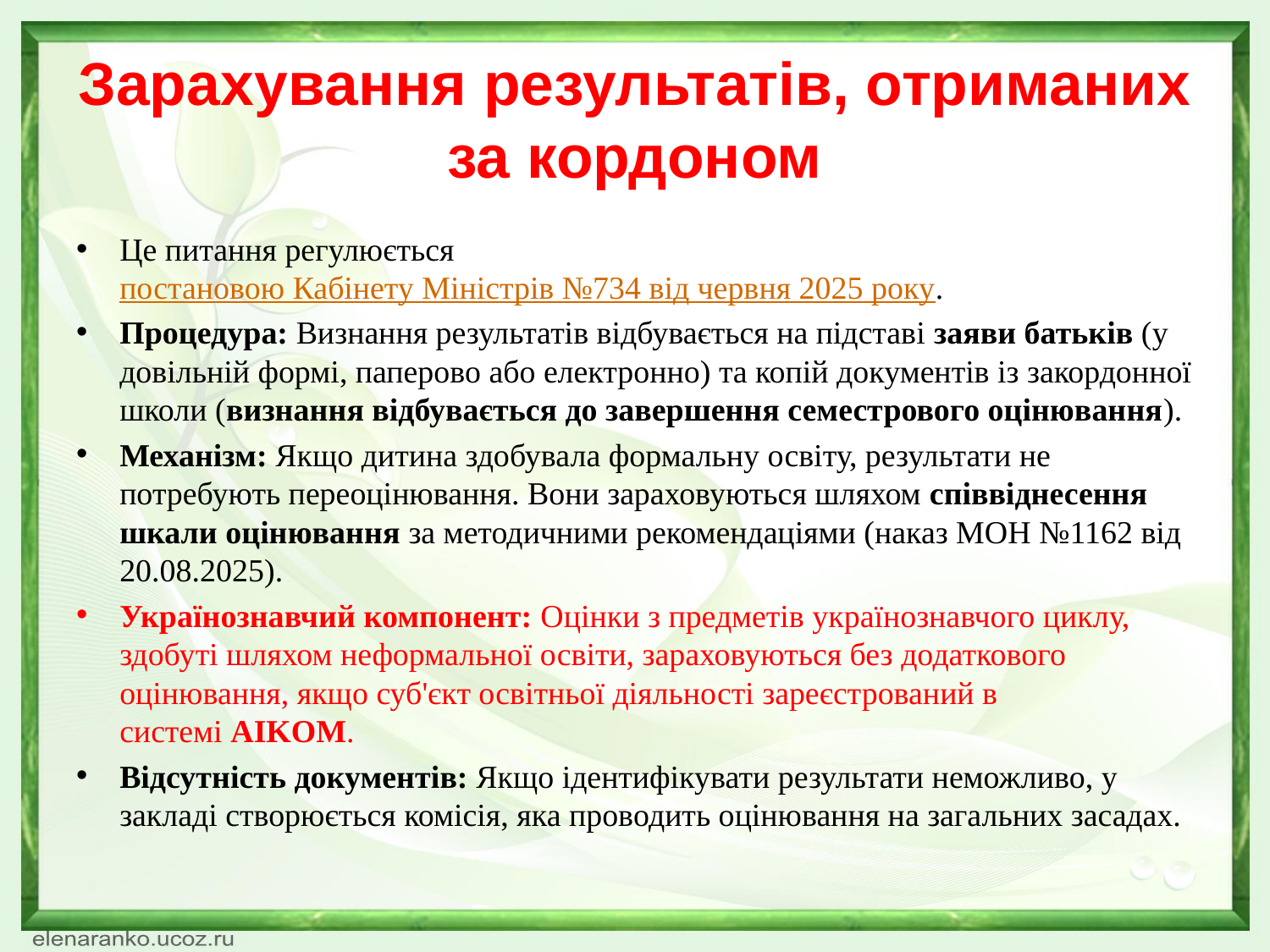

# Зарахування результатів, отриманих за кордоном
Це питання регулюється постановою Кабінету Міністрів №734 від червня 2025 року.
Процедура: Визнання результатів відбувається на підставі заяви батьків (у довільній формі, паперово або електронно) та копій документів із закордонної школи (визнання відбувається до завершення семестрового оцінювання).
Механізм: Якщо дитина здобувала формальну освіту, результати не потребують переоцінювання. Вони зараховуються шляхом співвіднесення шкали оцінювання за методичними рекомендаціями (наказ МОН №1162 від 20.08.2025).
Українознавчий компонент: Оцінки з предметів українознавчого циклу, здобуті шляхом неформальної освіти, зараховуються без додаткового оцінювання, якщо суб'єкт освітньої діяльності зареєстрований в системі AIKOM.
Відсутність документів: Якщо ідентифікувати результати неможливо, у закладі створюється комісія, яка проводить оцінювання на загальних засадах.